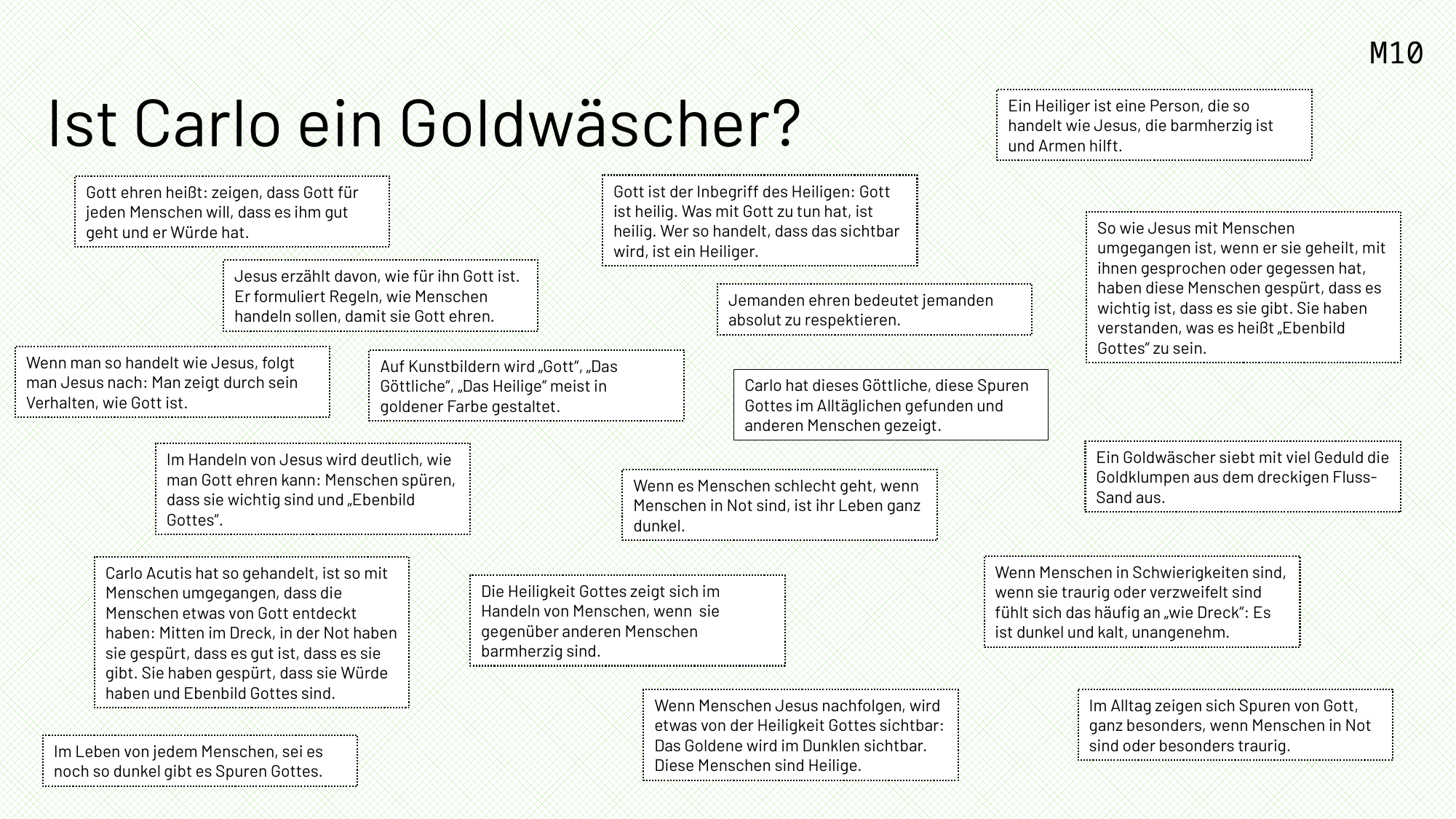

M10
Ist Carlo ein Goldwäscher?
Ein Heiliger ist eine Person, die so handelt wie Jesus, die barmherzig ist und Armen hilft.
Gott ist der Inbegriff des Heiligen: Gott ist heilig. Was mit Gott zu tun hat, ist heilig. Wer so handelt, dass das sichtbar wird, ist ein Heiliger.
Gott ehren heißt: zeigen, dass Gott für jeden Menschen will, dass es ihm gut geht und er Würde hat.
So wie Jesus mit Menschen umgegangen ist, wenn er sie geheilt, mit ihnen gesprochen oder gegessen hat, haben diese Menschen gespürt, dass es wichtig ist, dass es sie gibt. Sie haben verstanden, was es heißt „Ebenbild Gottes“ zu sein.
Jesus erzählt davon, wie für ihn Gott ist. Er formuliert Regeln, wie Menschen handeln sollen, damit sie Gott ehren.
Jemanden ehren bedeutet jemanden absolut zu respektieren.
Wenn man so handelt wie Jesus, folgt man Jesus nach: Man zeigt durch sein Verhalten, wie Gott ist.
Auf Kunstbildern wird „Gott“, „Das Göttliche“, „Das Heilige“ meist in goldener Farbe gestaltet.
Carlo hat dieses Göttliche, diese Spuren Gottes im Alltäglichen gefunden und anderen Menschen gezeigt.
Ein Goldwäscher siebt mit viel Geduld die Goldklumpen aus dem dreckigen Fluss-Sand aus.
Im Handeln von Jesus wird deutlich, wie man Gott ehren kann: Menschen spüren, dass sie wichtig sind und „Ebenbild Gottes“.
Wenn es Menschen schlecht geht, wenn Menschen in Not sind, ist ihr Leben ganz dunkel.
Wenn Menschen in Schwierigkeiten sind, wenn sie traurig oder verzweifelt sind fühlt sich das häufig an „wie Dreck“: Es ist dunkel und kalt, unangenehm.
Carlo Acutis hat so gehandelt, ist so mit Menschen umgegangen, dass die Menschen etwas von Gott entdeckt haben: Mitten im Dreck, in der Not haben sie gespürt, dass es gut ist, dass es sie gibt. Sie haben gespürt, dass sie Würde haben und Ebenbild Gottes sind.
Die Heiligkeit Gottes zeigt sich im Handeln von Menschen, wenn  sie gegenüber anderen Menschen barmherzig sind.
Wenn Menschen Jesus nachfolgen, wird etwas von der Heiligkeit Gottes sichtbar: Das Goldene wird im Dunklen sichtbar. Diese Menschen sind Heilige.
Im Alltag zeigen sich Spuren von Gott, ganz besonders, wenn Menschen in Not sind oder besonders traurig.
Im Leben von jedem Menschen, sei es noch so dunkel gibt es Spuren Gottes.